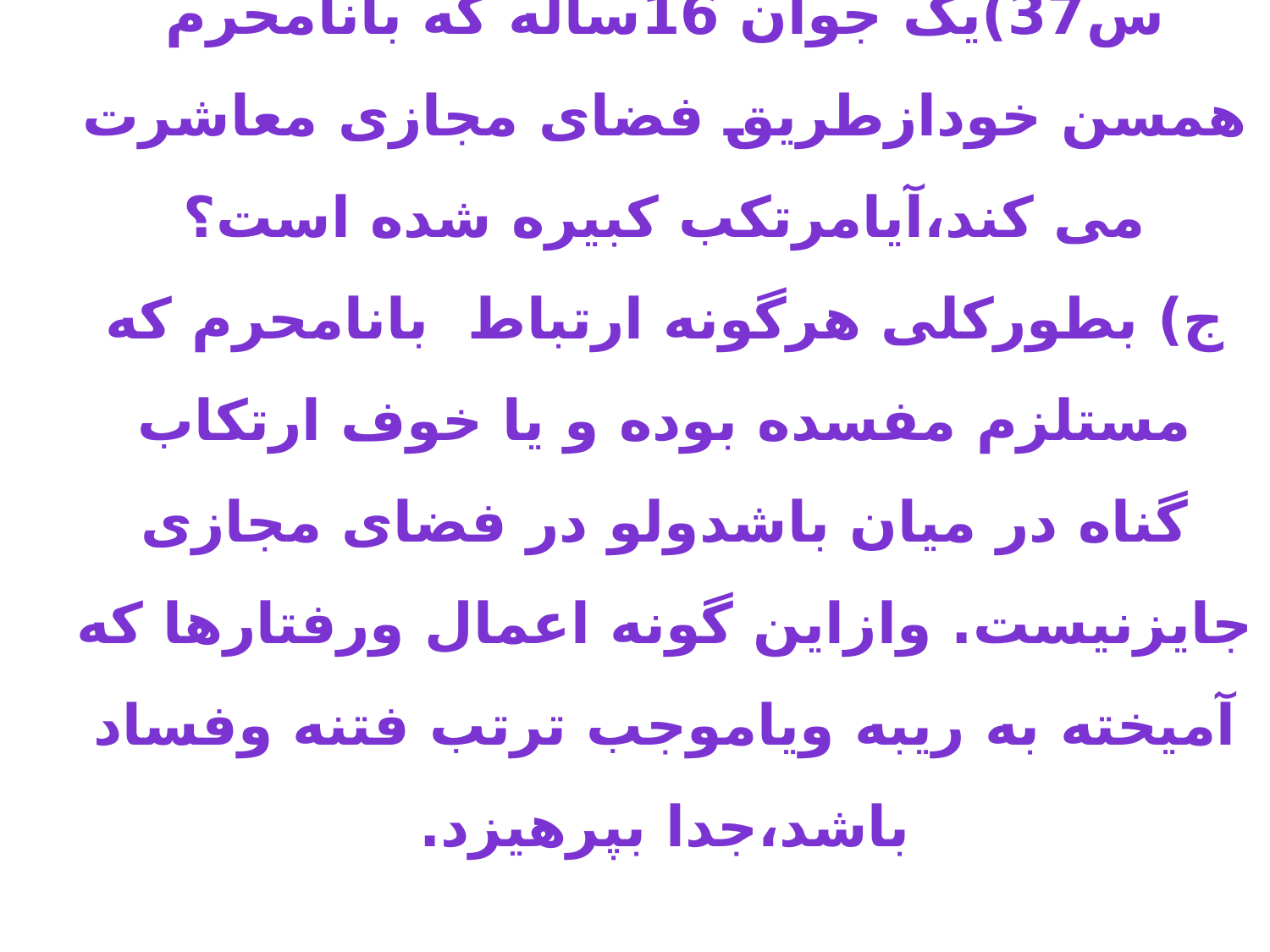

# س37)یک جوان 16ساله که بانامحرم همسن خودازطریق فضای مجازی معاشرت می کند،آیامرتکب کبیره شده است؟ ج) بطورکلی هرگونه ارتباط  بانامحرم که مستلزم مفسده بوده و یا خوف ارتکاب گناه در میان باشدولو در فضای مجازی جایزنیست. وازاین گونه اعمال ورفتارها که آمیخته به ریبه ویاموجب ترتب فتنه وفساد باشد،جدا بپرهیزد.